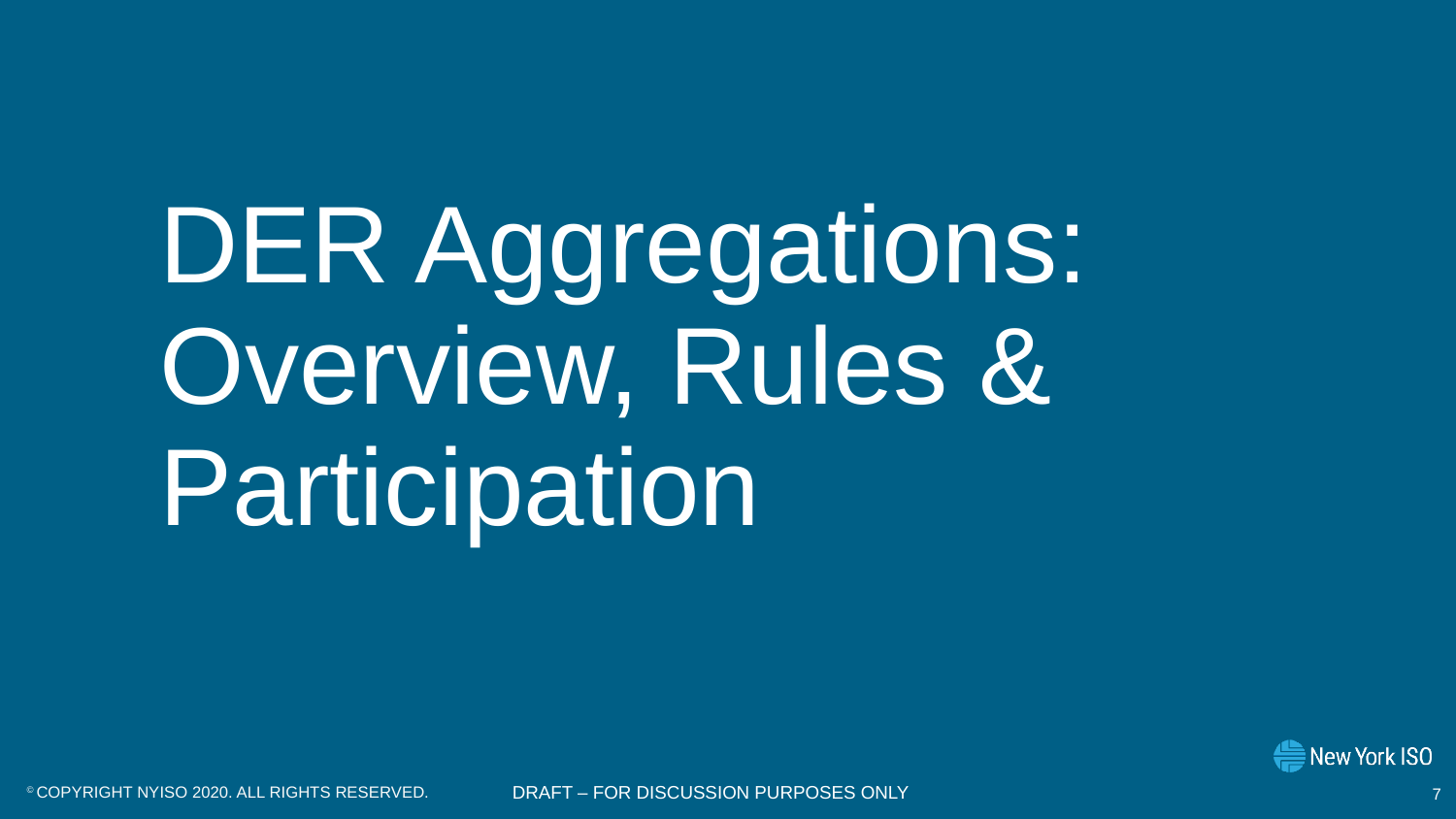

DER Aggregations: Overview, Rules & Participation
7